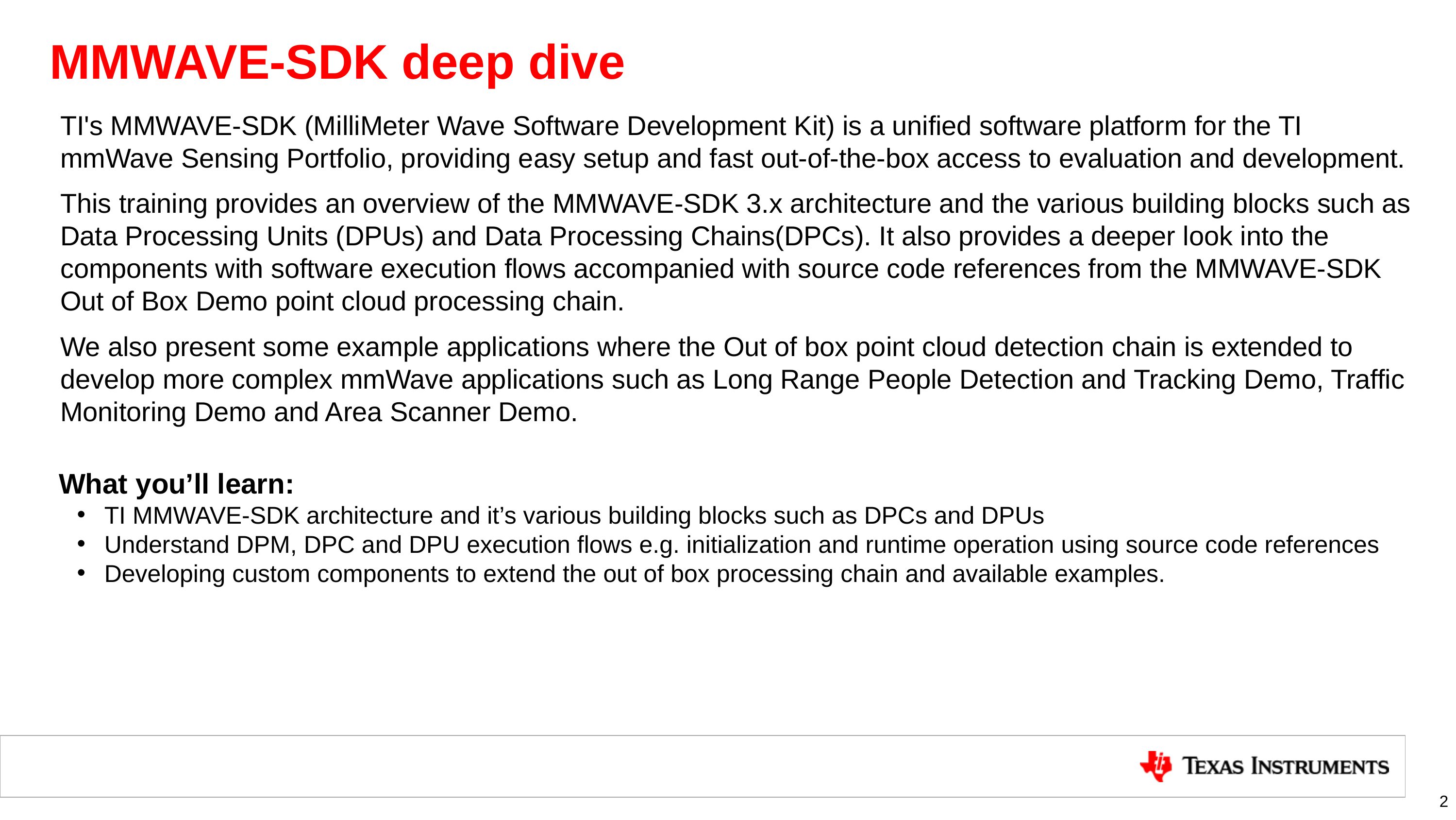

# MMWAVE-SDK deep dive
TI's MMWAVE-SDK (MilliMeter Wave Software Development Kit) is a unified software platform for the TI mmWave Sensing Portfolio, providing easy setup and fast out-of-the-box access to evaluation and development.
This training provides an overview of the MMWAVE-SDK 3.x architecture and the various building blocks such as Data Processing Units (DPUs) and Data Processing Chains(DPCs). It also provides a deeper look into the components with software execution flows accompanied with source code references from the MMWAVE-SDK Out of Box Demo point cloud processing chain.
We also present some example applications where the Out of box point cloud detection chain is extended to develop more complex mmWave applications such as Long Range People Detection and Tracking Demo, Traffic Monitoring Demo and Area Scanner Demo.
What you’ll learn:
TI MMWAVE-SDK architecture and it’s various building blocks such as DPCs and DPUs
Understand DPM, DPC and DPU execution flows e.g. initialization and runtime operation using source code references
Developing custom components to extend the out of box processing chain and available examples.

2